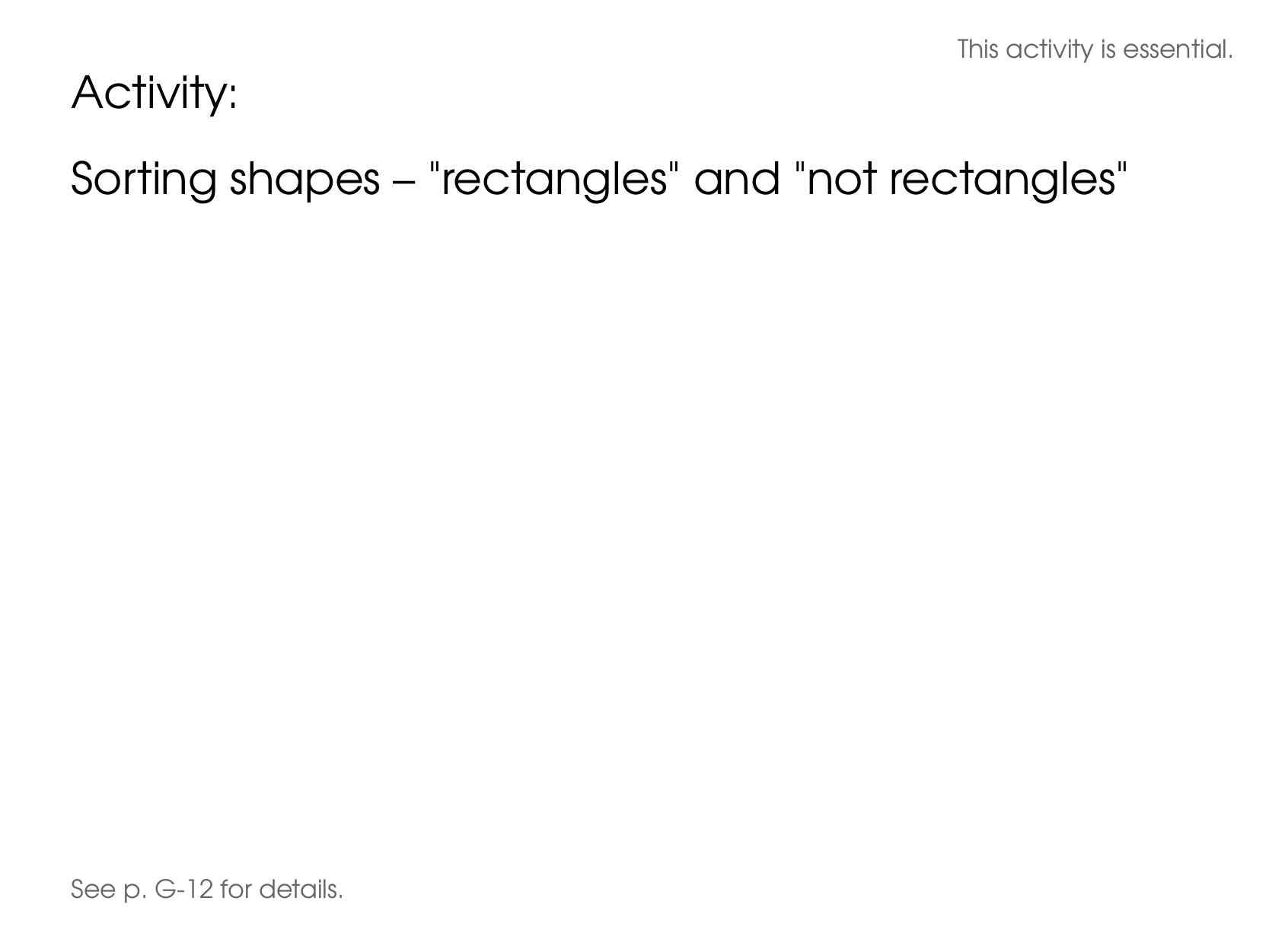

This activity is essential.
Activity:
Sorting shapes – "rectangles" and "not rectangles"
See p. G-12 for details.